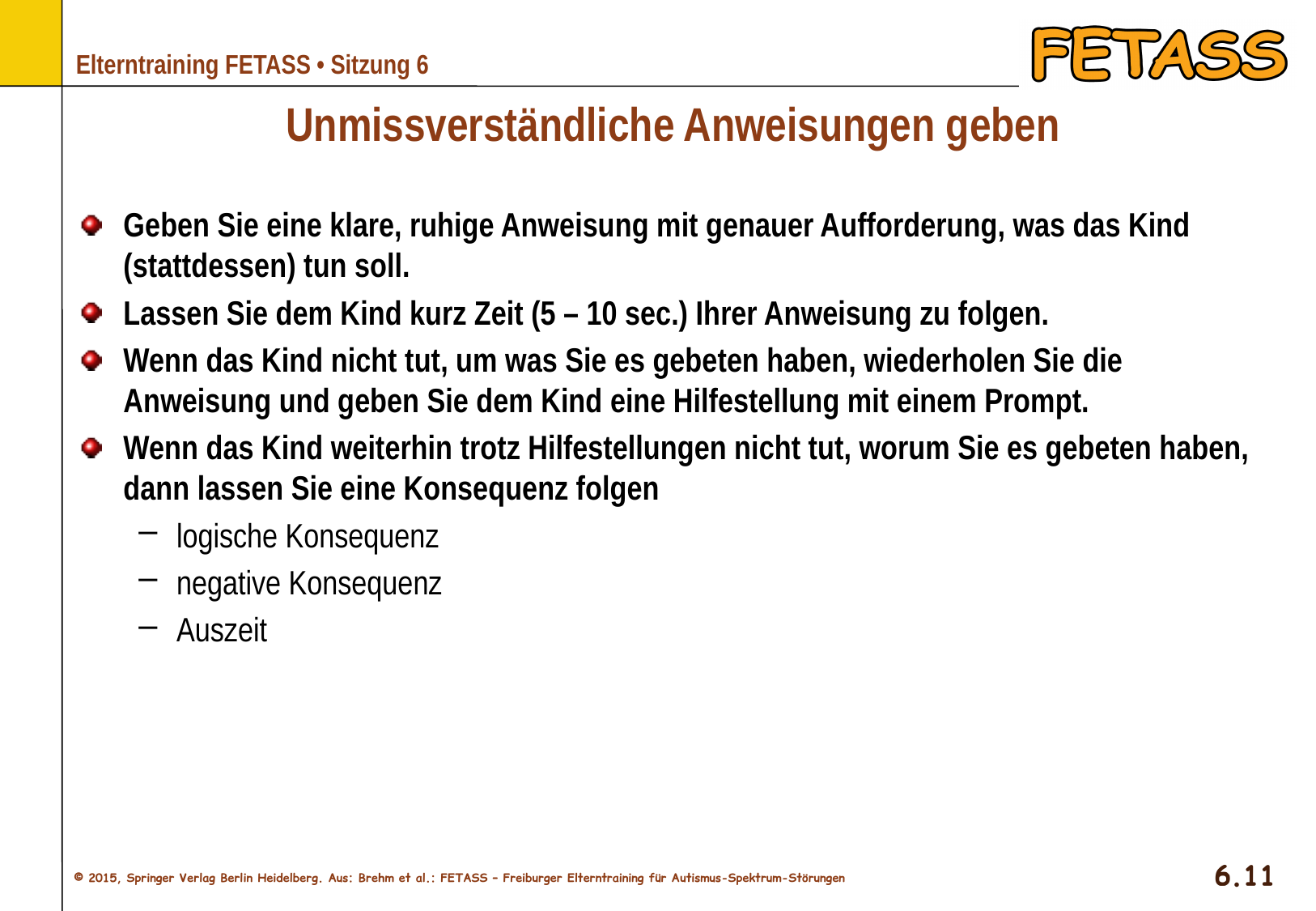

# Unmissverständliche Anweisungen geben
Geben Sie eine klare, ruhige Anweisung mit genauer Aufforderung, was das Kind (stattdessen) tun soll.
Lassen Sie dem Kind kurz Zeit (5 – 10 sec.) Ihrer Anweisung zu folgen.
Wenn das Kind nicht tut, um was Sie es gebeten haben, wiederholen Sie die Anweisung und geben Sie dem Kind eine Hilfestellung mit einem Prompt.
Wenn das Kind weiterhin trotz Hilfestellungen nicht tut, worum Sie es gebeten haben, dann lassen Sie eine Konsequenz folgen
logische Konsequenz
negative Konsequenz
Auszeit

6.11